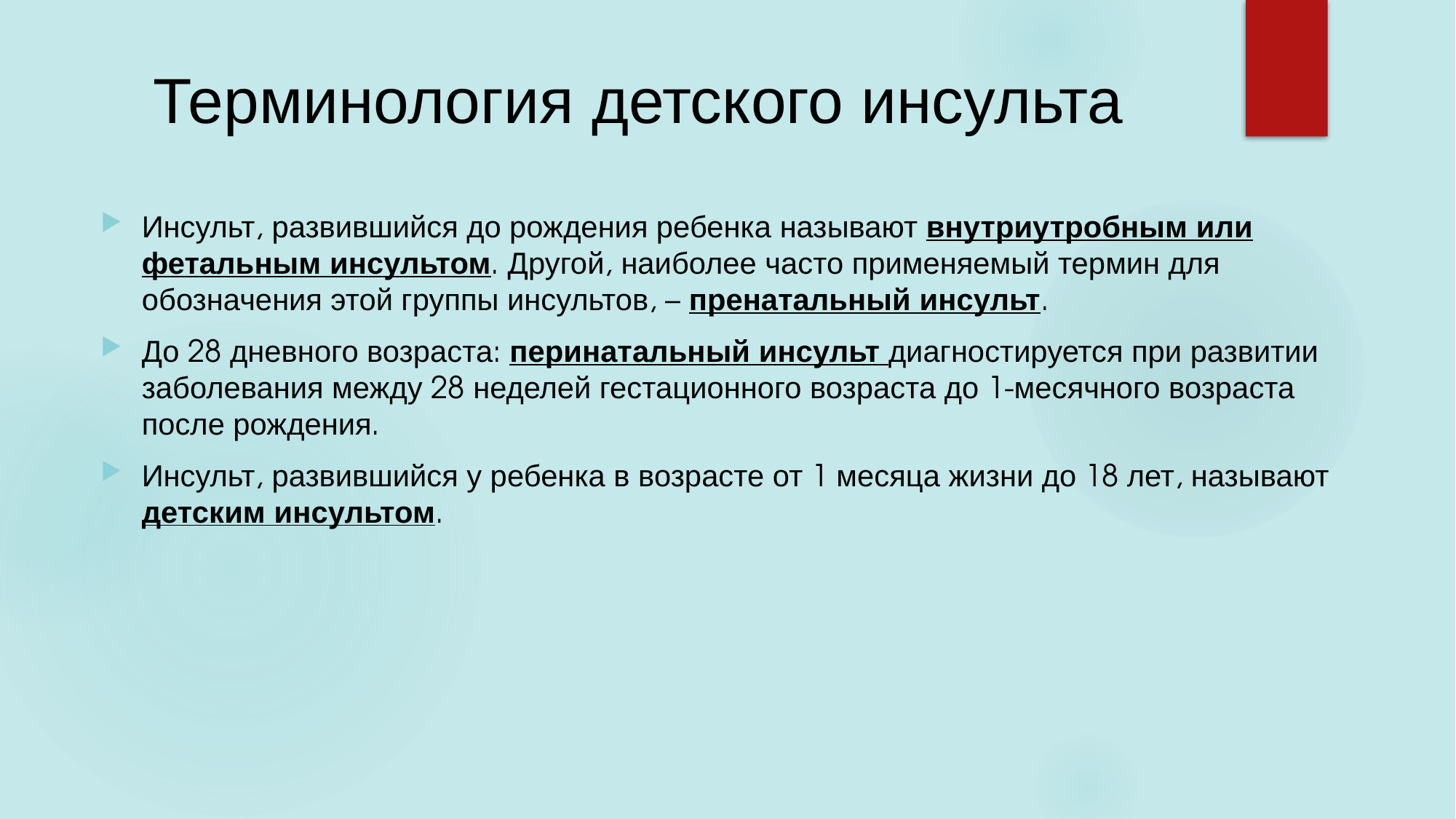

# Терминология детского инсульта
Инсульт, развившийся до рождения ребенка называют внутриутробным или фетальным инсультом. Другой, наиболее часто применяемый термин для обозначения этой группы инсультов, – пренатальный инсульт.
До 28 дневного возраста: перинатальный инсульт диагностируется при развитии заболевания между 28 неделей гестационного возраста до 1-месячного возраста после рождения.
Инсульт, развившийся у ребенка в возрасте от 1 месяца жизни до 18 лет, называют детским инсультом.